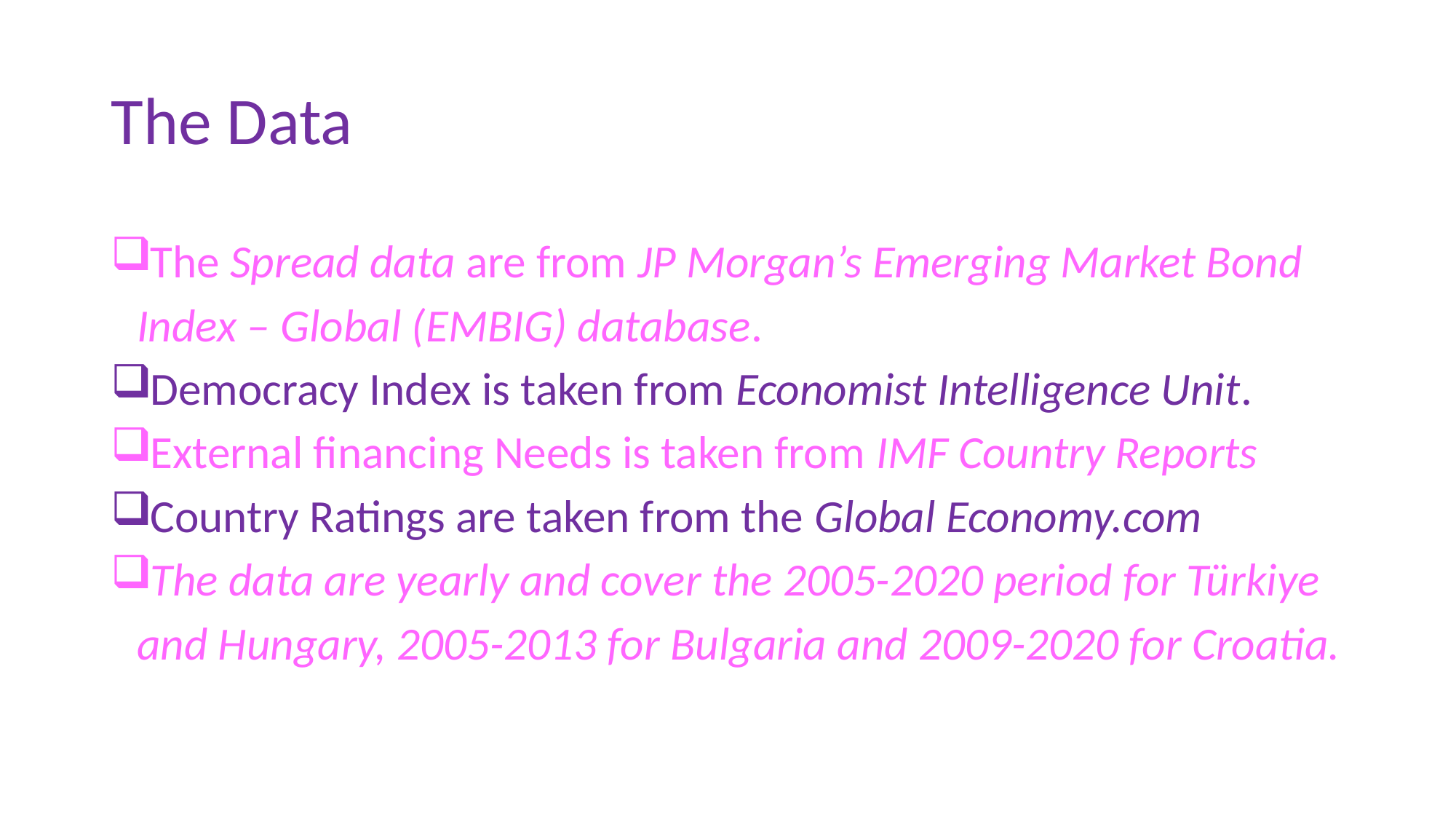

# The Data
The Spread data are from JP Morgan’s Emerging Market Bond Index – Global (EMBIG) database.
Democracy Index is taken from Economist Intelligence Unit.
External financing Needs is taken from IMF Country Reports
Country Ratings are taken from the Global Economy.com
The data are yearly and cover the 2005-2020 period for Türkiye and Hungary, 2005-2013 for Bulgaria and 2009-2020 for Croatia.